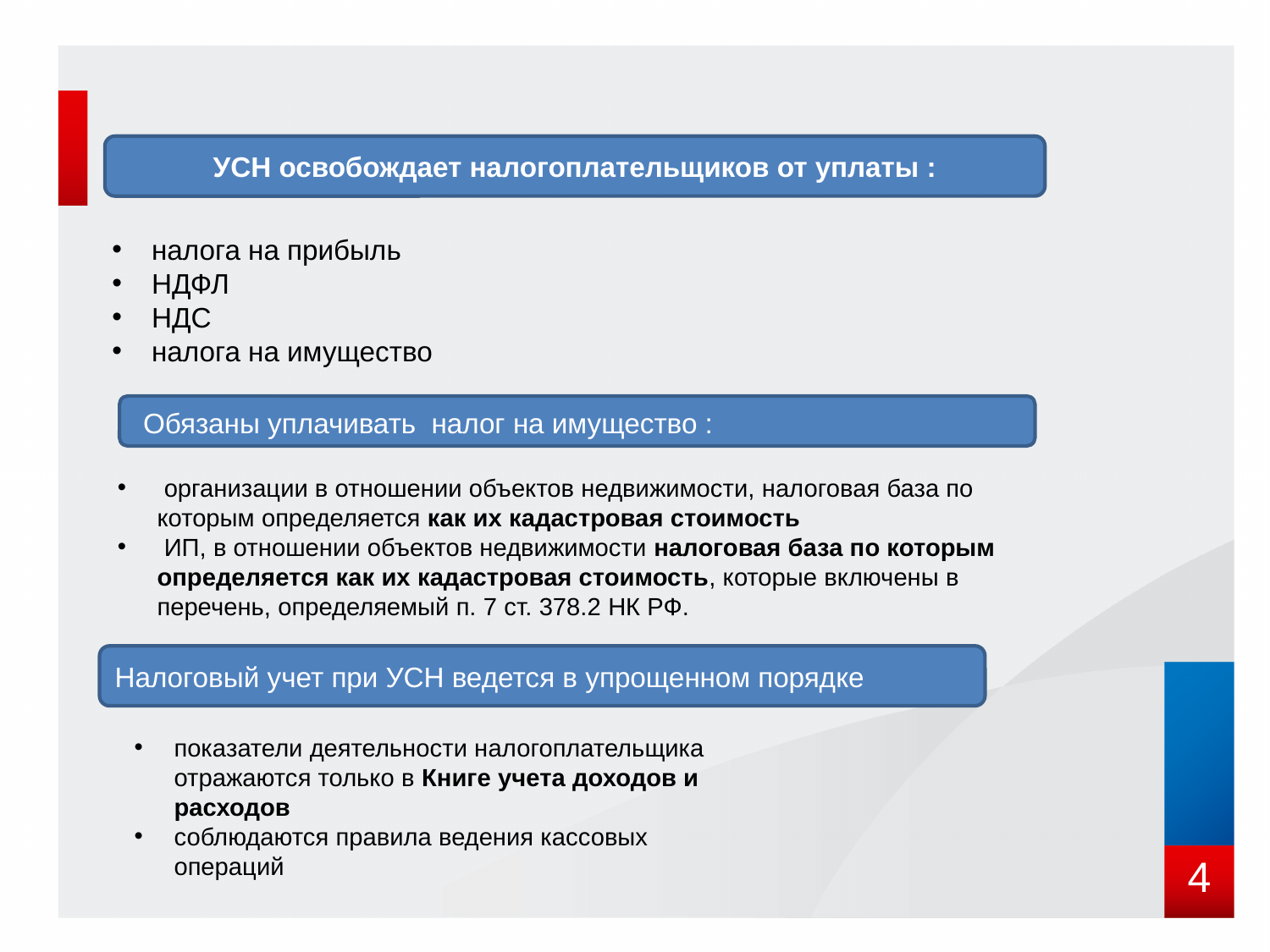

УСН освобождает налогоплательщиков от уплаты :

налога на прибыль
НДФЛ
НДС
налога на имущество

 Обязаны уплачивать  налог на имущество :
 организации в отношении объектов недвижимости, налоговая база по которым определяется как их кадастровая стоимость
 ИП, в отношении объектов недвижимости налоговая база по которым определяется как их кадастровая стоимость, которые включены в перечень, определяемый п. 7 ст. 378.2 НК РФ.

Налоговый учет при УСН ведется в упрощенном порядке
показатели деятельности налогоплательщика отражаются только в Книге учета доходов и расходов
соблюдаются правила ведения кассовых операций
4